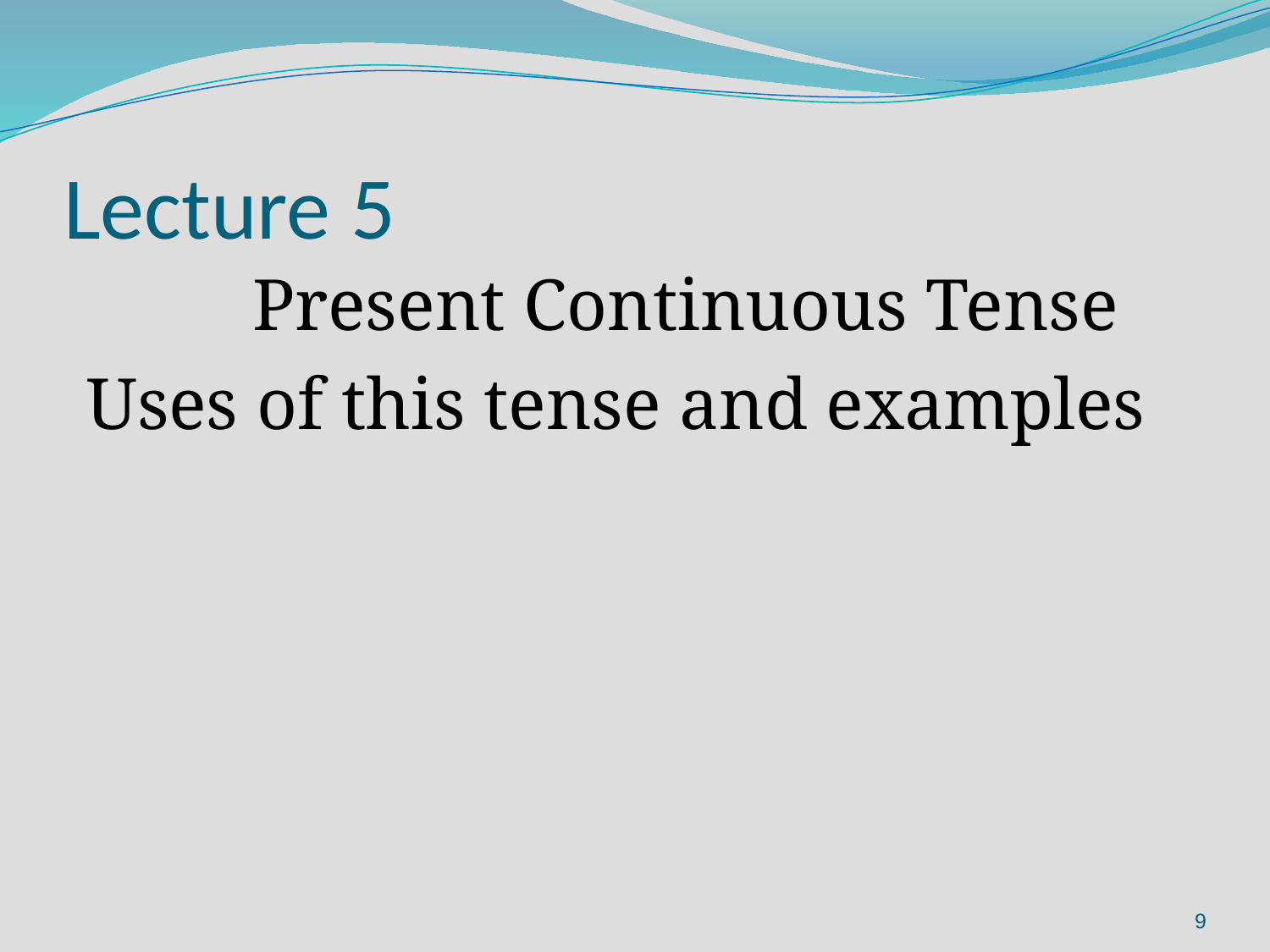

# Lecture 5
         Present Continuous Tense
Uses of this tense and examples
9